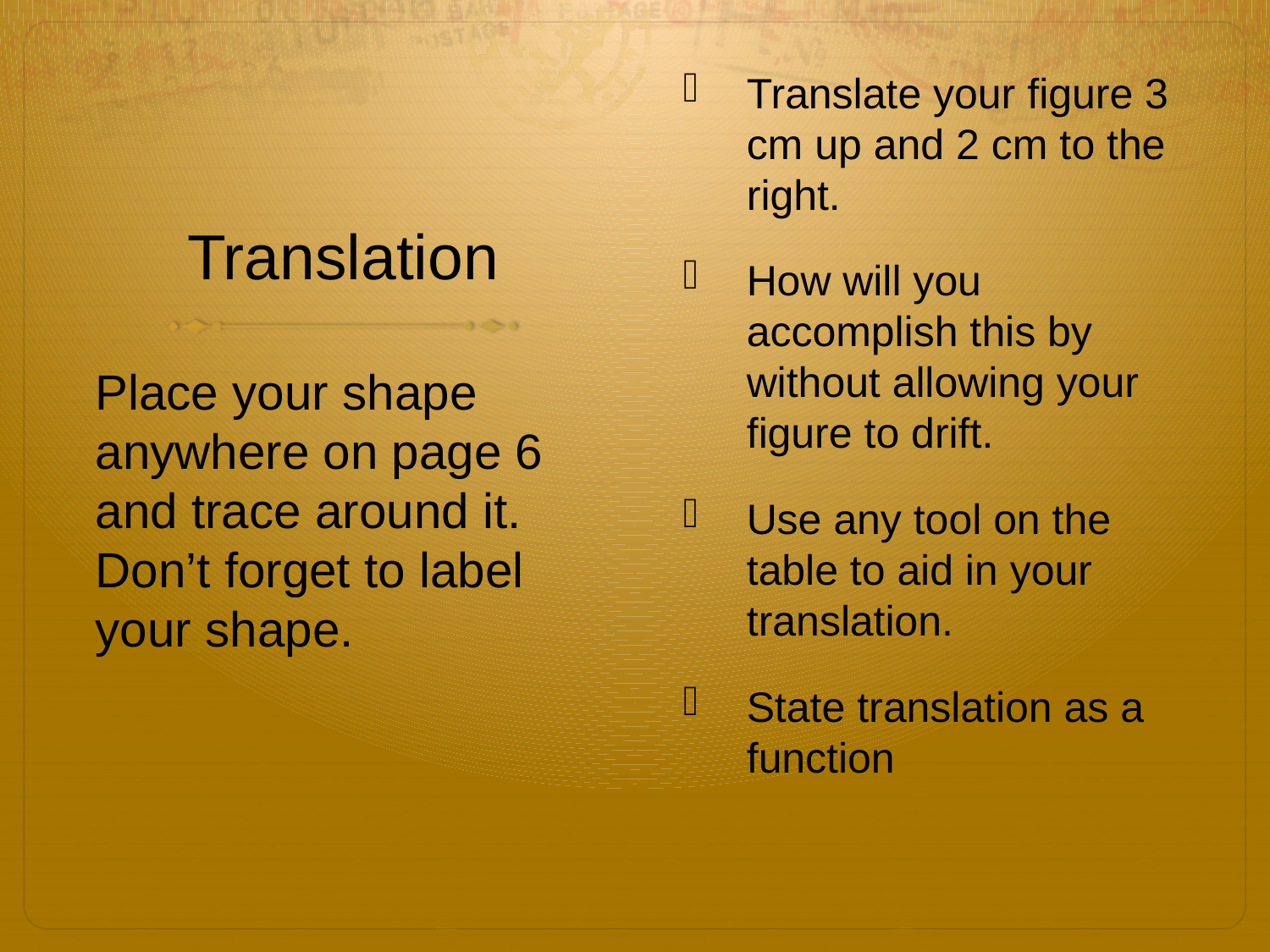

Translate your figure 3 cm up and 2 cm to the right.
How will you accomplish this by without allowing your figure to drift.
Use any tool on the table to aid in your translation.
State translation as a function
# Translation
Place your shape anywhere on page 6 and trace around it.  Don’t forget to label your shape.